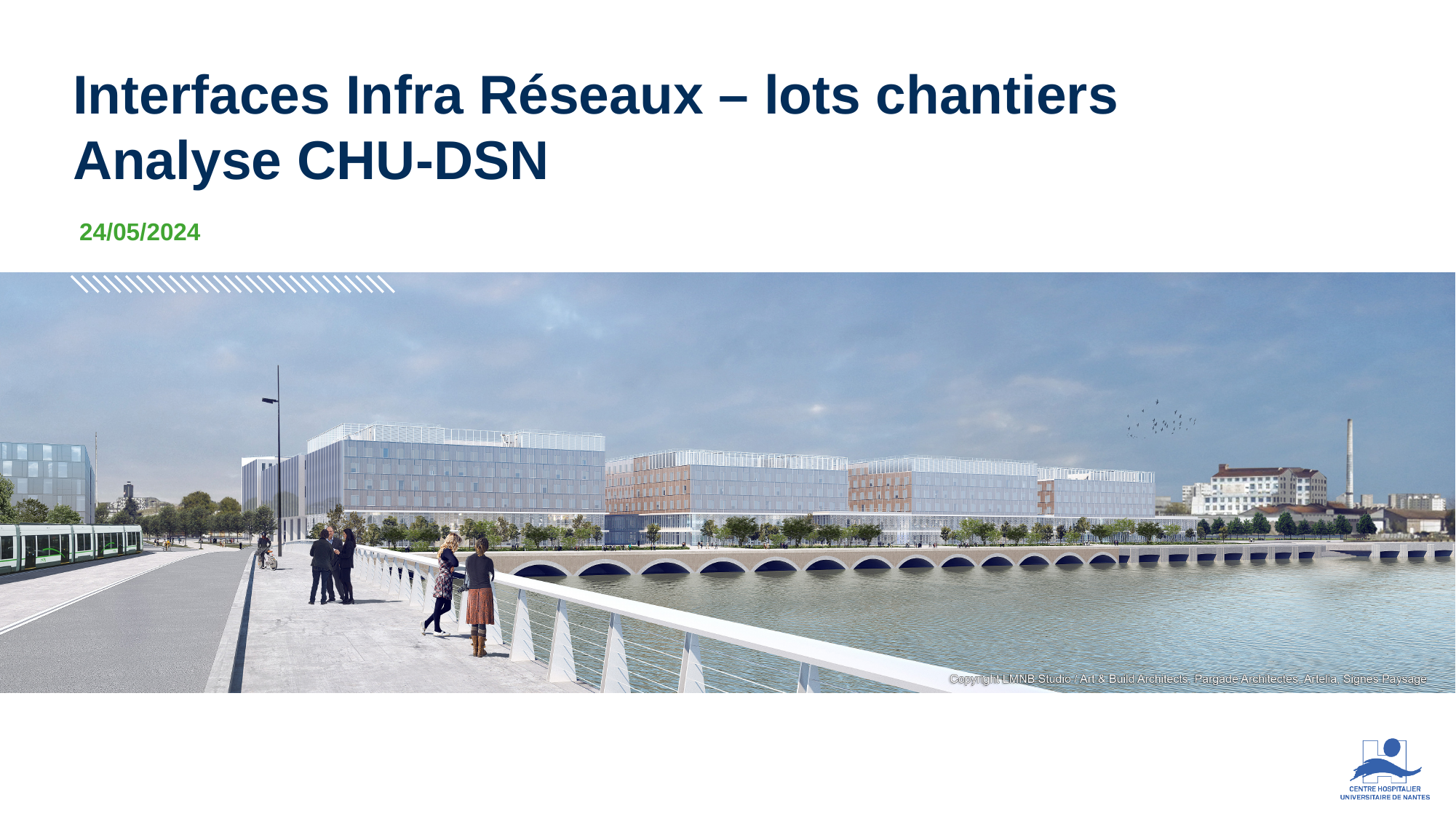

# Interfaces Infra Réseaux – lots chantiers Analyse CHU-DSN
24/05/2024